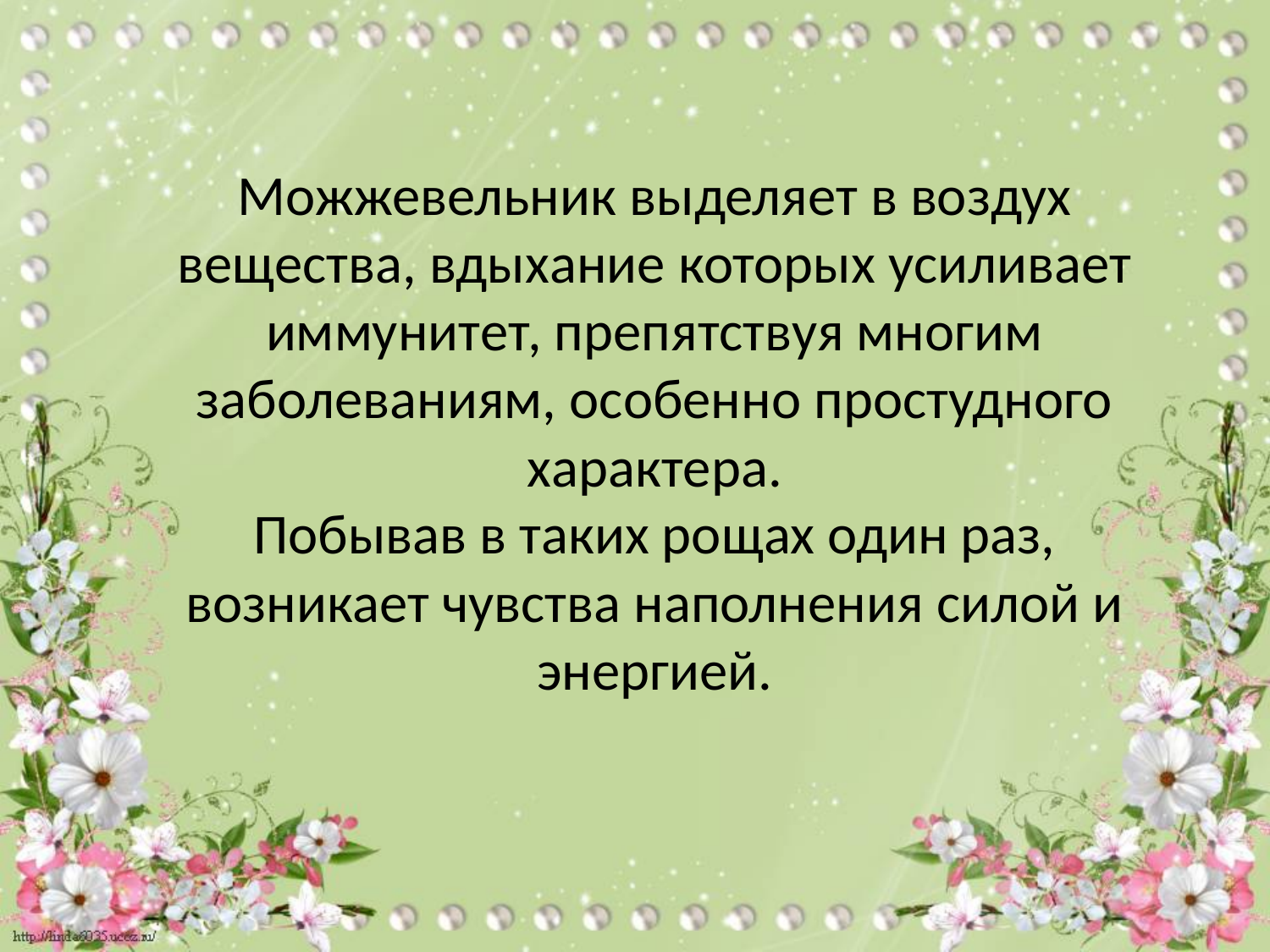

# Можжевельник выделяет в воздух вещества, вдыхание которых усиливает иммунитет, препятствуя многим заболеваниям, особенно простудного характера. Побывав в таких рощах один раз, возникает чувства наполнения силой и энергией.